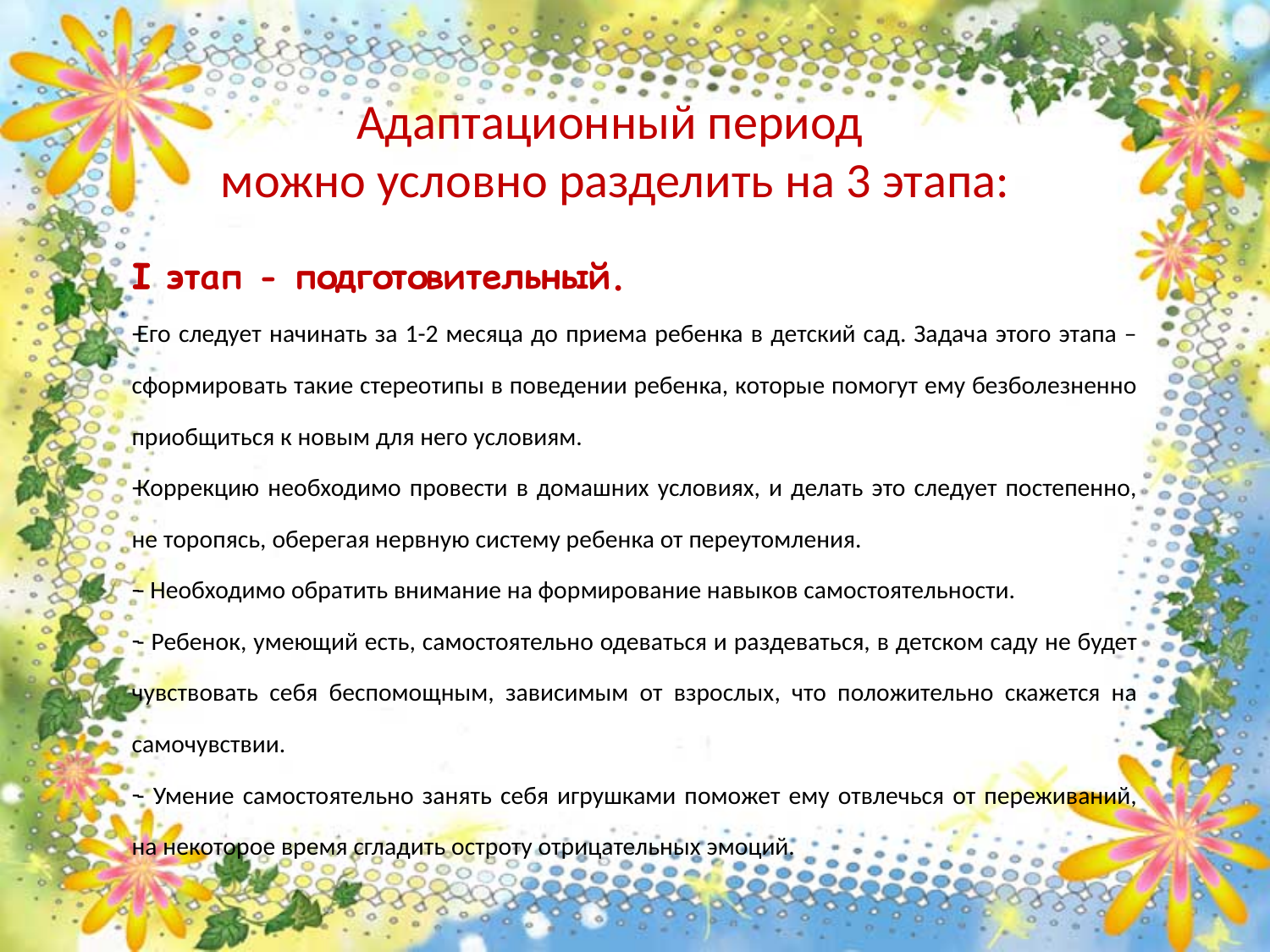

# Адаптационный период можно условно разделить на 3 этапа:
I этап - подготовительный.
Его следует начинать за 1-2 месяца до приема ребенка в детский сад. Задача этого этапа – сформировать такие стереотипы в поведении ребенка, которые помогут ему безболезненно приобщиться к новым для него условиям.
Коррекцию необходимо провести в домашних условиях, и делать это следует постепенно, не торопясь, оберегая нервную систему ребенка от переутомления.
- Необходимо обратить внимание на формирование навыков самостоятельности.
- Ребенок, умеющий есть, самостоятельно одеваться и раздеваться, в детском саду не будет чувствовать себя беспомощным, зависимым от взрослых, что положительно скажется на самочувствии.
- Умение самостоятельно занять себя игрушками поможет ему отвлечься от переживаний, на некоторое время сгладить остроту отрицательных эмоций.